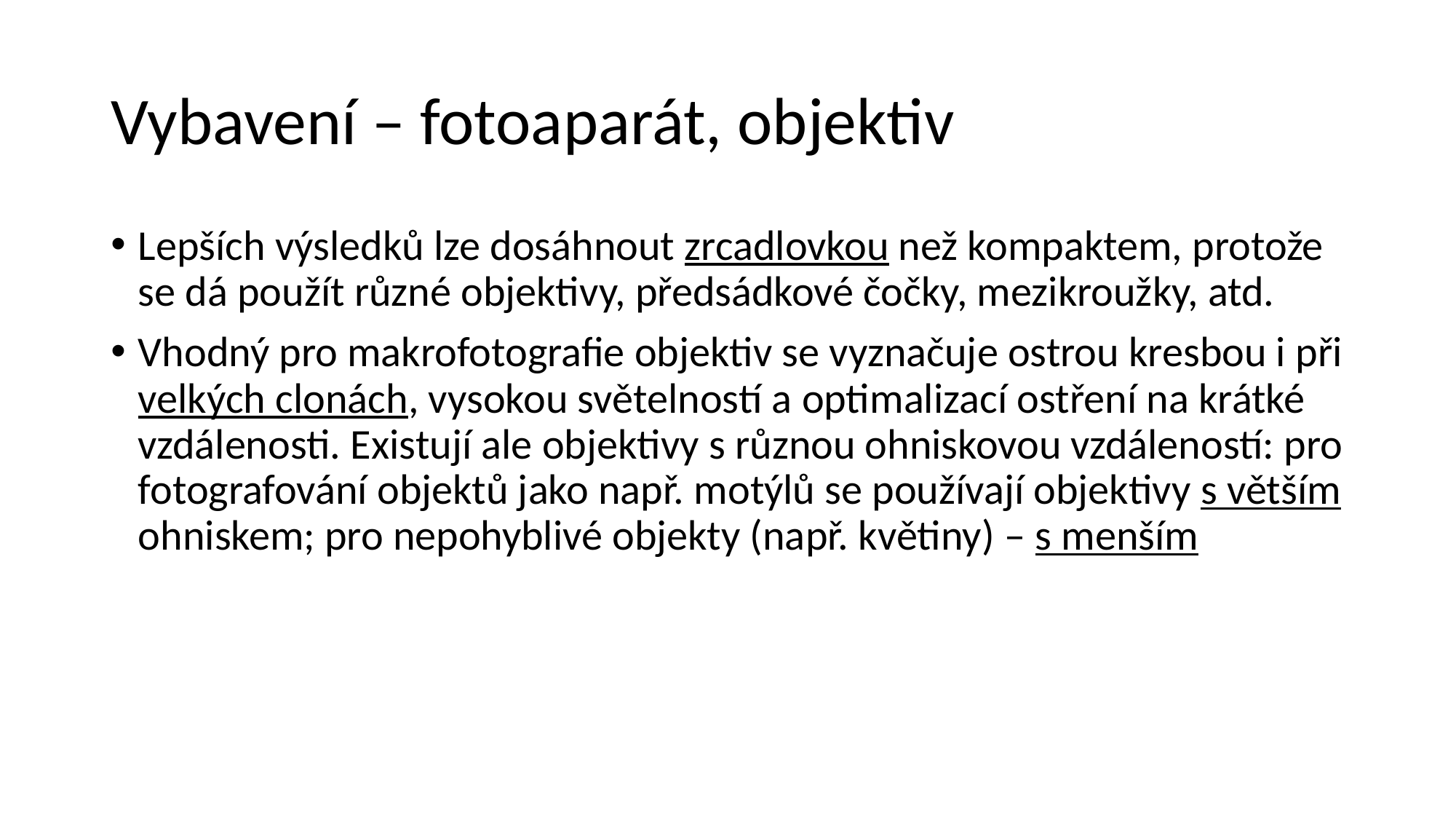

# Vybavení – fotoaparát, objektiv
Lepších výsledků lze dosáhnout zrcadlovkou než kompaktem, protože se dá použít různé objektivy, předsádkové čočky, mezikroužky, atd.
Vhodný pro makrofotografie objektiv se vyznačuje ostrou kresbou i při velkých clonách, vysokou světelností a optimalizací ostření na krátké vzdálenosti. Existují ale objektivy s různou ohniskovou vzdáleností: pro fotografování objektů jako např. motýlů se používají objektivy s větším ohniskem; pro nepohyblivé objekty (např. květiny) – s menším